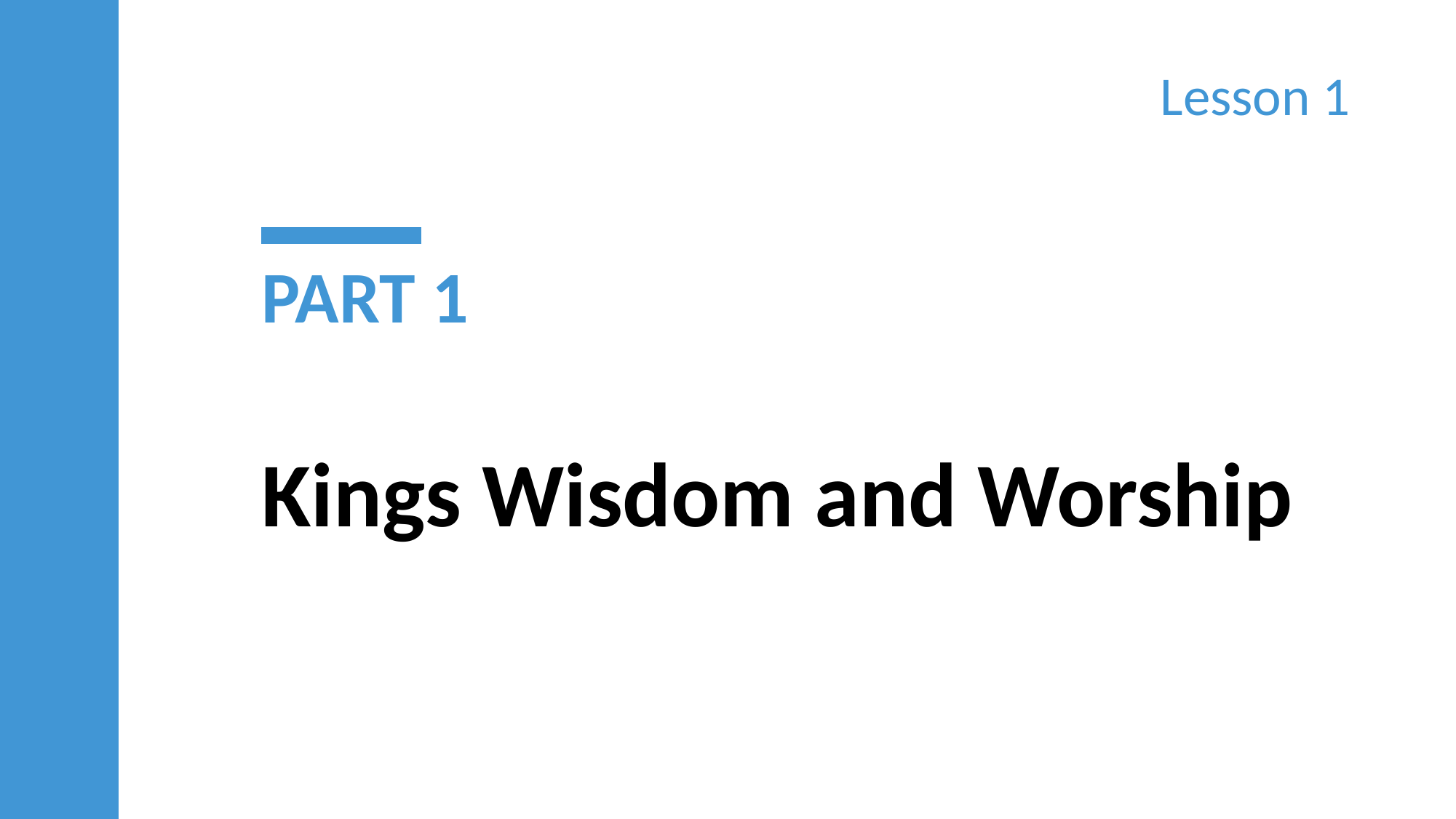

Lesson 1
PART 1
Kings Wisdom and Worship